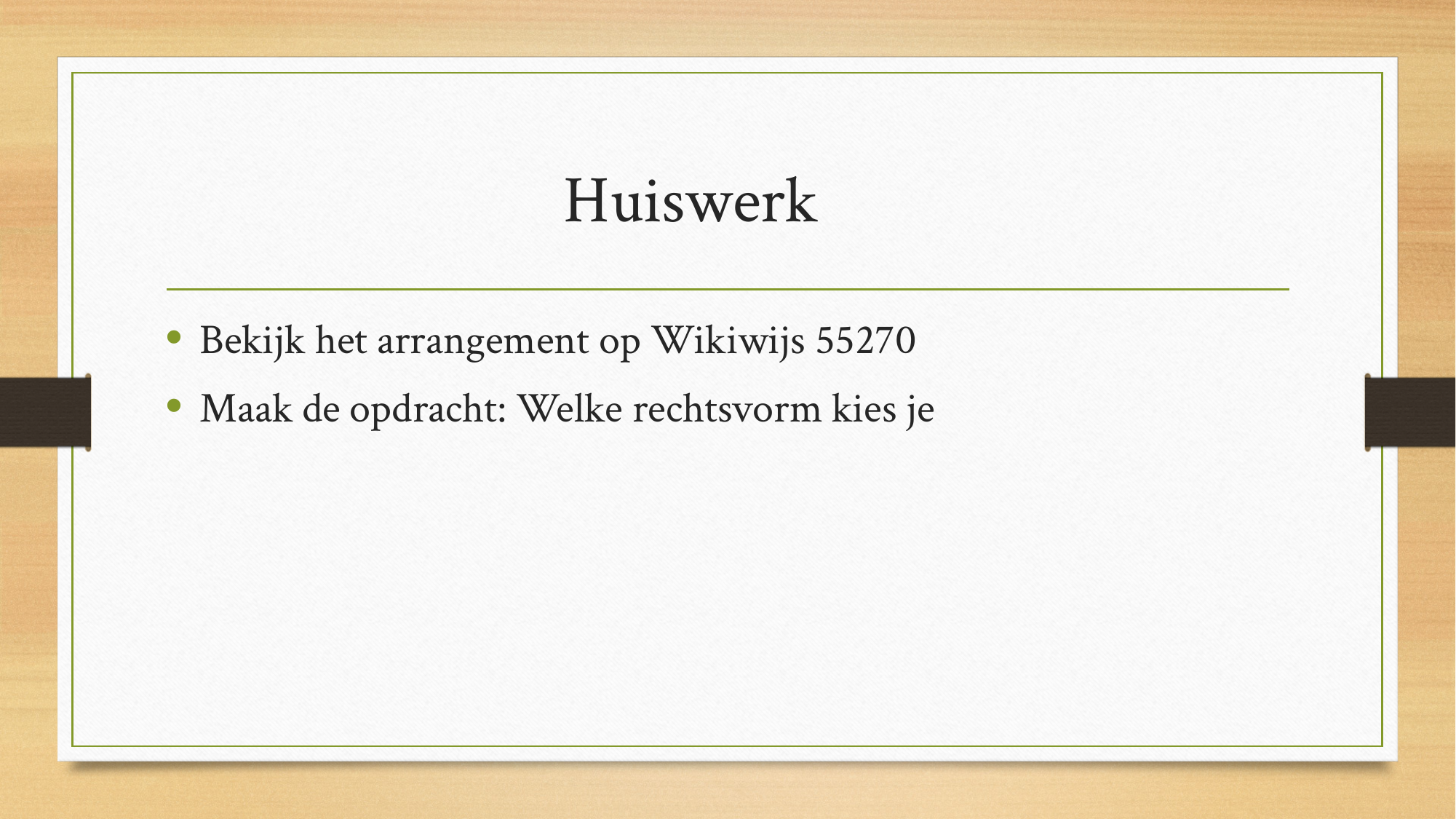

# Huiswerk
Bekijk het arrangement op Wikiwijs 55270
Maak de opdracht: Welke rechtsvorm kies je